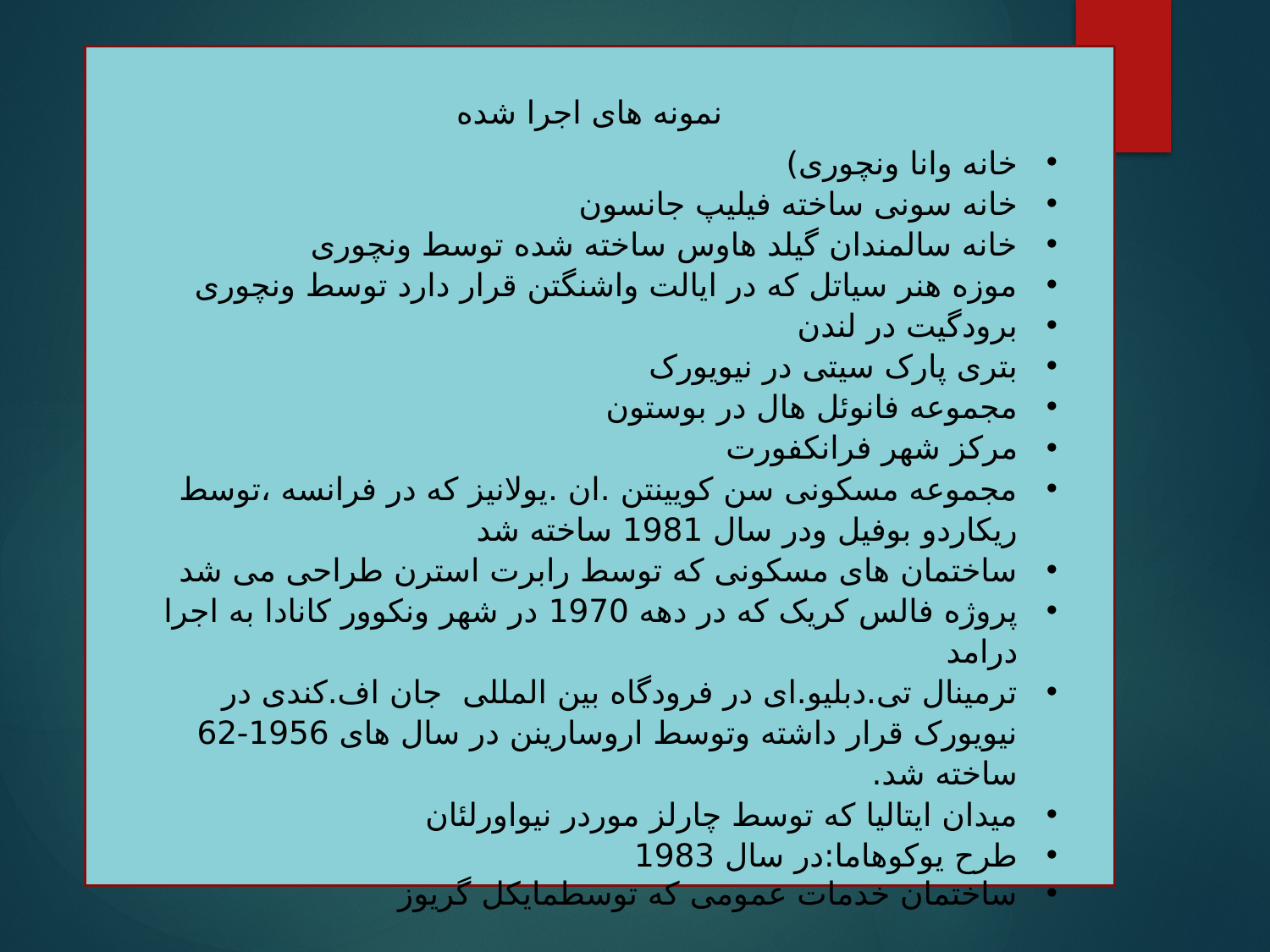

نمونه های اجرا شده
خانه وانا ونچوری)
خانه سونی ساخته فیلیپ جانسون
خانه سالمندان گیلد هاوس ساخته شده توسط ونچوری
موزه هنر سیاتل که در ایالت واشنگتن قرار دارد توسط ونچوری
برودگیت در لندن
بتری پارک سیتی در نیویورک
مجموعه فانوئل هال در بوستون
مرکز شهر فرانکفورت
مجموعه مسکونی سن کویینتن .ان .یولانیز که در فرانسه ،توسط ریکاردو بوفیل ودر سال 1981 ساخته شد
ساختمان های مسکونی که توسط رابرت استرن طراحی می شد
پروژه فالس کریک که در دهه 1970 در شهر ونکوور کانادا به اجرا درامد
ترمینال تی.دبلیو.ای در فرودگاه بین المللی  جان اف.کندی در نیویورک قرار داشته وتوسط اروسارینن در سال های 1956-62 ساخته شد.
میدان ایتالیا که توسط چارلز موردر نیواورلئان
طرح یوکوهاما:در سال 1983
ساختمان خدمات عمومی که توسطمایکل گریوز